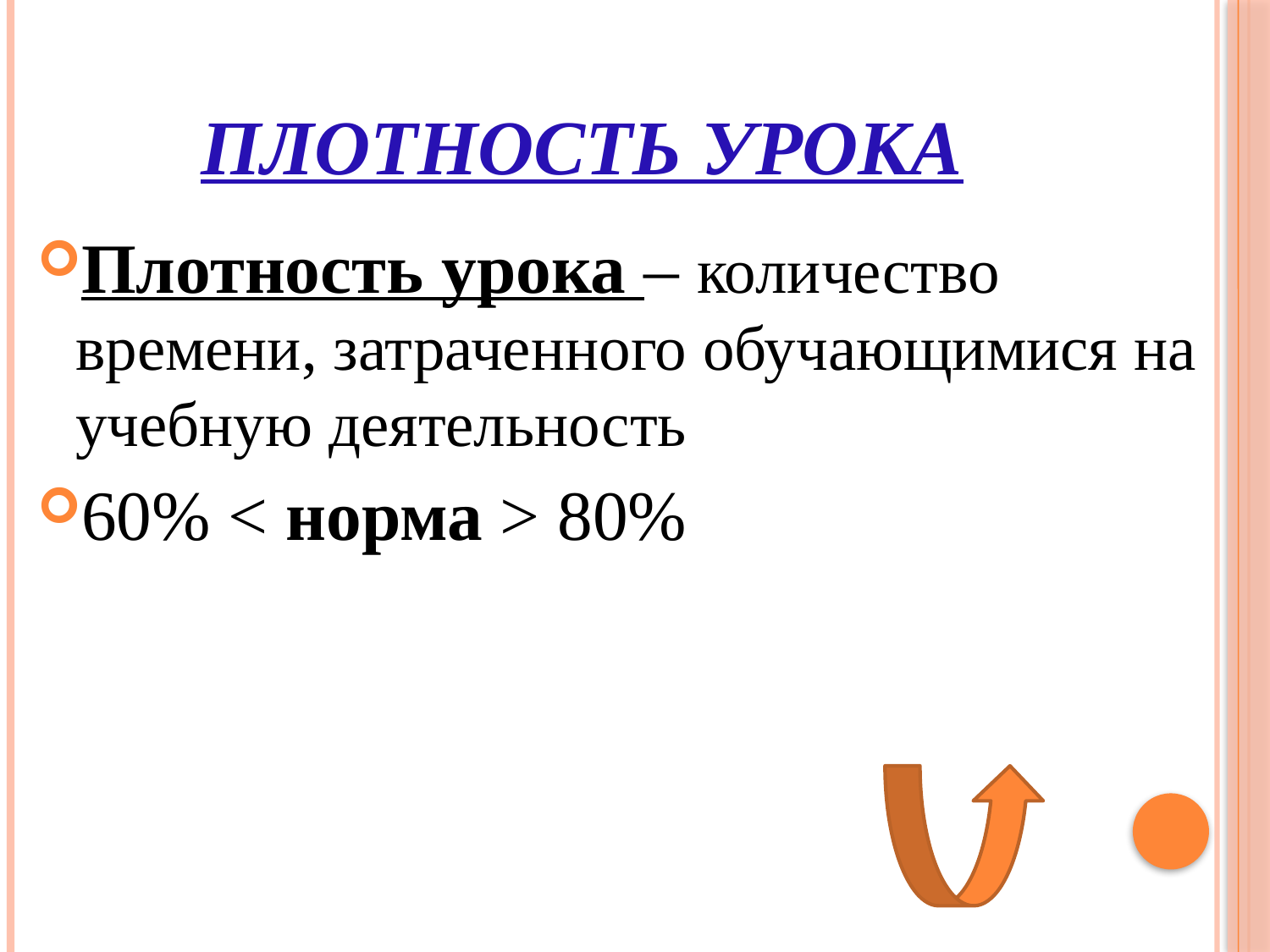

# Плотность урока
Плотность урока – количество времени, затраченного обучающимися на учебную деятельность
60% < норма > 80%